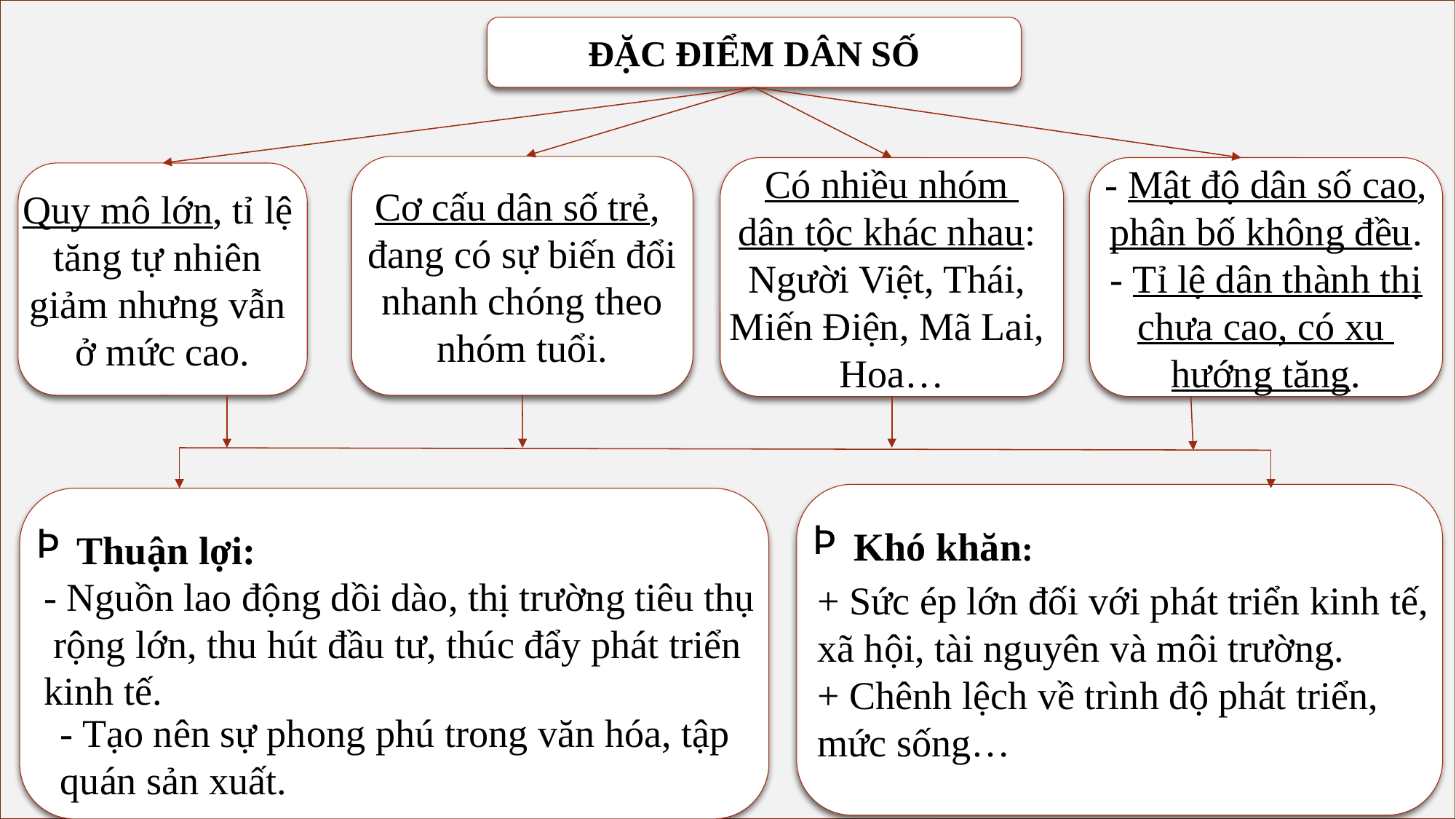

ĐẶC ĐIỂM DÂN SỐ
#
Cơ cấu dân số trẻ,
đang có sự biến đổi
 nhanh chóng theo
nhóm tuổi.
Có nhiều nhóm
dân tộc khác nhau:
Người Việt, Thái,
Miến Điện, Mã Lai,
Hoa…
- Mật độ dân số cao,
 phân bố không đều.
- Tỉ lệ dân thành thị
chưa cao, có xu
hướng tăng.
Quy mô lớn, tỉ lệ
tăng tự nhiên
giảm nhưng vẫn
ở mức cao.

Khó khăn:

Thuận lợi:

- Nguồn lao động dồi dào, thị trường tiêu thụ
 rộng lớn, thu hút đầu tư, thúc đẩy phát triển kinh tế.
+ Sức ép lớn đối với phát triển kinh tế, xã hội, tài nguyên và môi trường.
+ Chênh lệch về trình độ phát triển, mức sống…
- Tạo nên sự phong phú trong văn hóa, tập quán sản xuất.